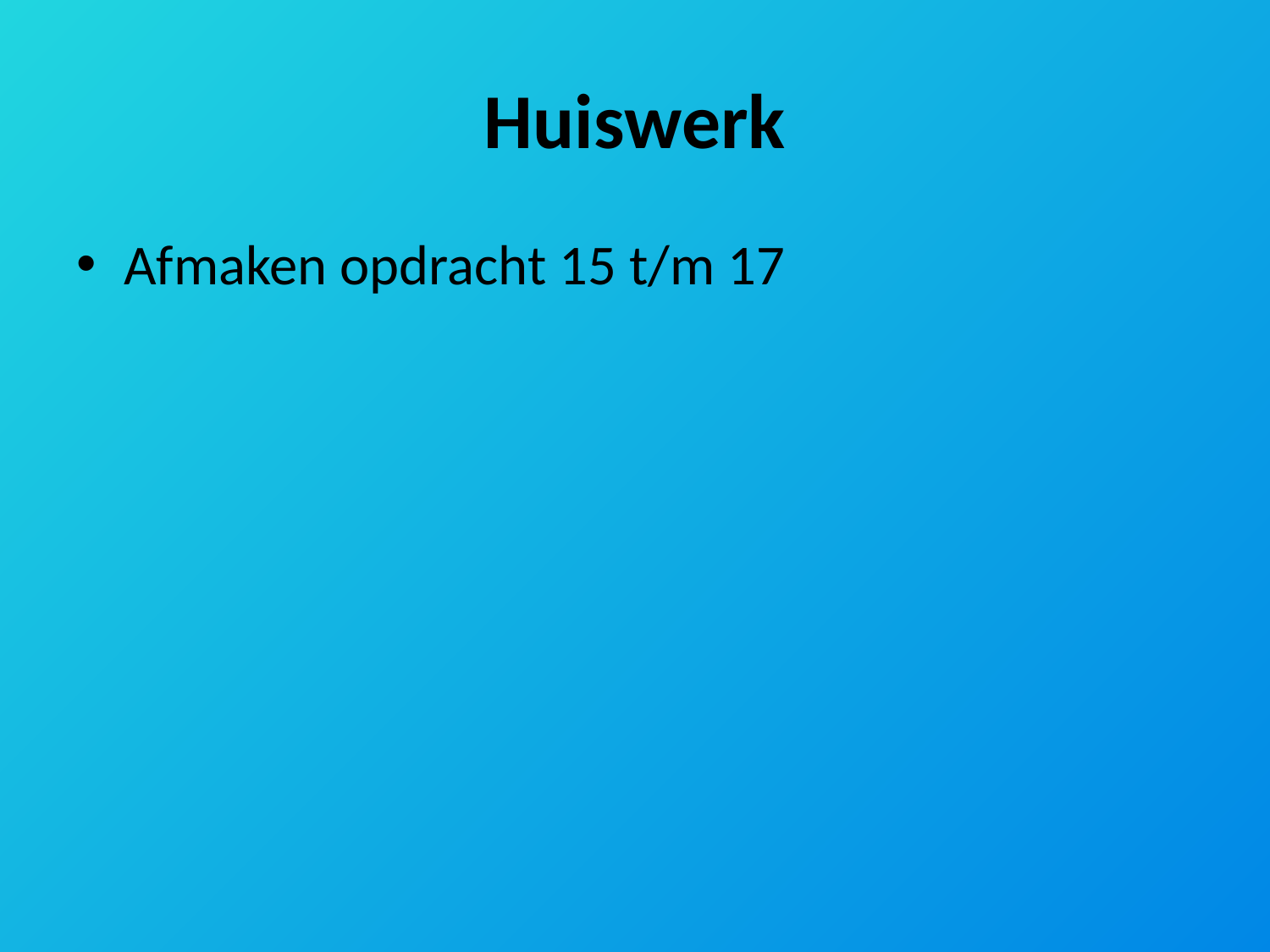

# Huiswerk
Afmaken opdracht 15 t/m 17